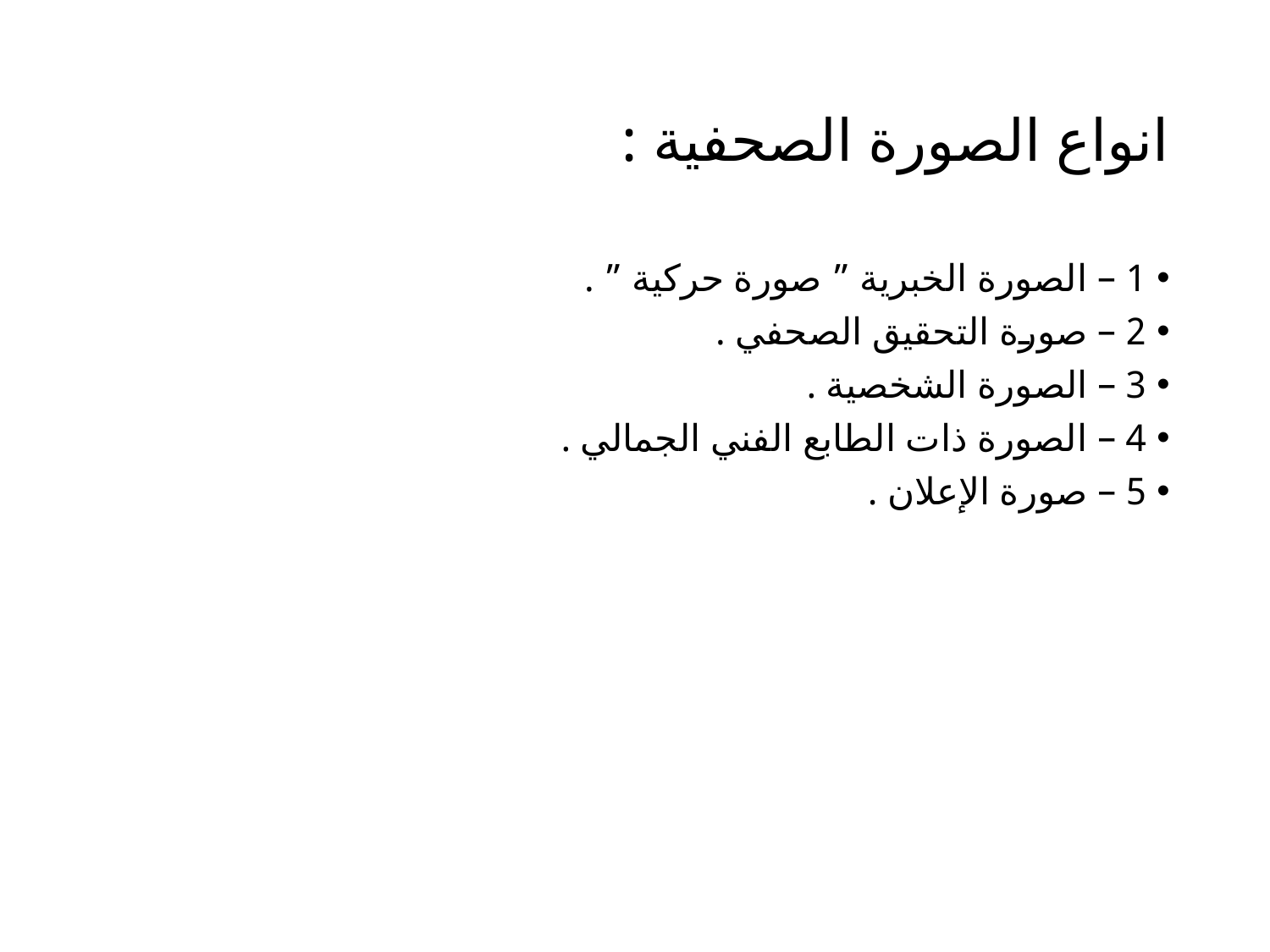

# انواع الصورة الصحفية :
1 – الصورة الخبرية ” صورة حركية ” .
2 – صورة التحقيق الصحفي .
3 – الصورة الشخصية .
4 – الصورة ذات الطابع الفني الجمالي .
5 – صورة الإعلان .